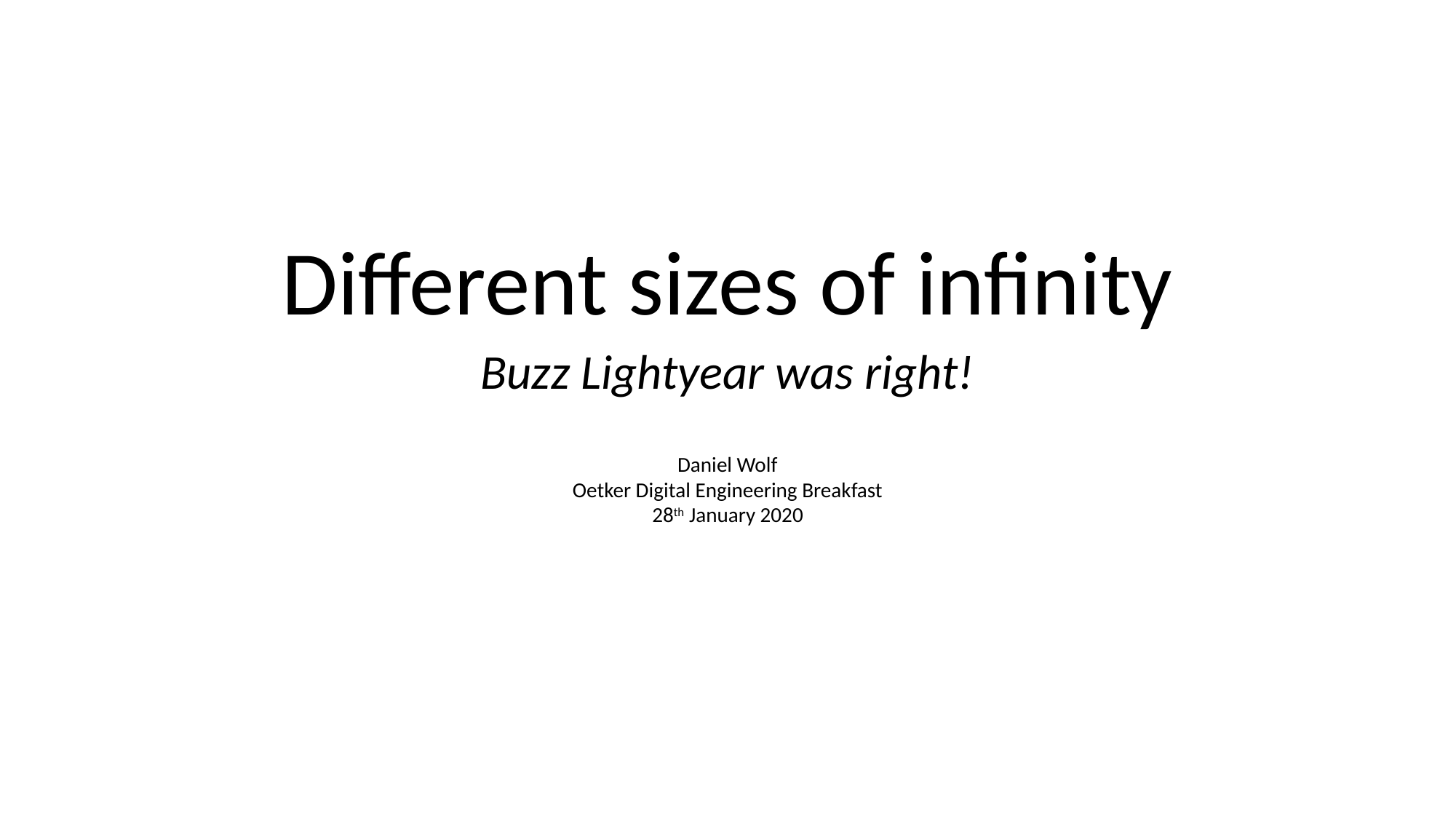

# Different sizes of infinity
Buzz Lightyear was right!
Daniel Wolf
Oetker Digital Engineering Breakfast
28th January 2020